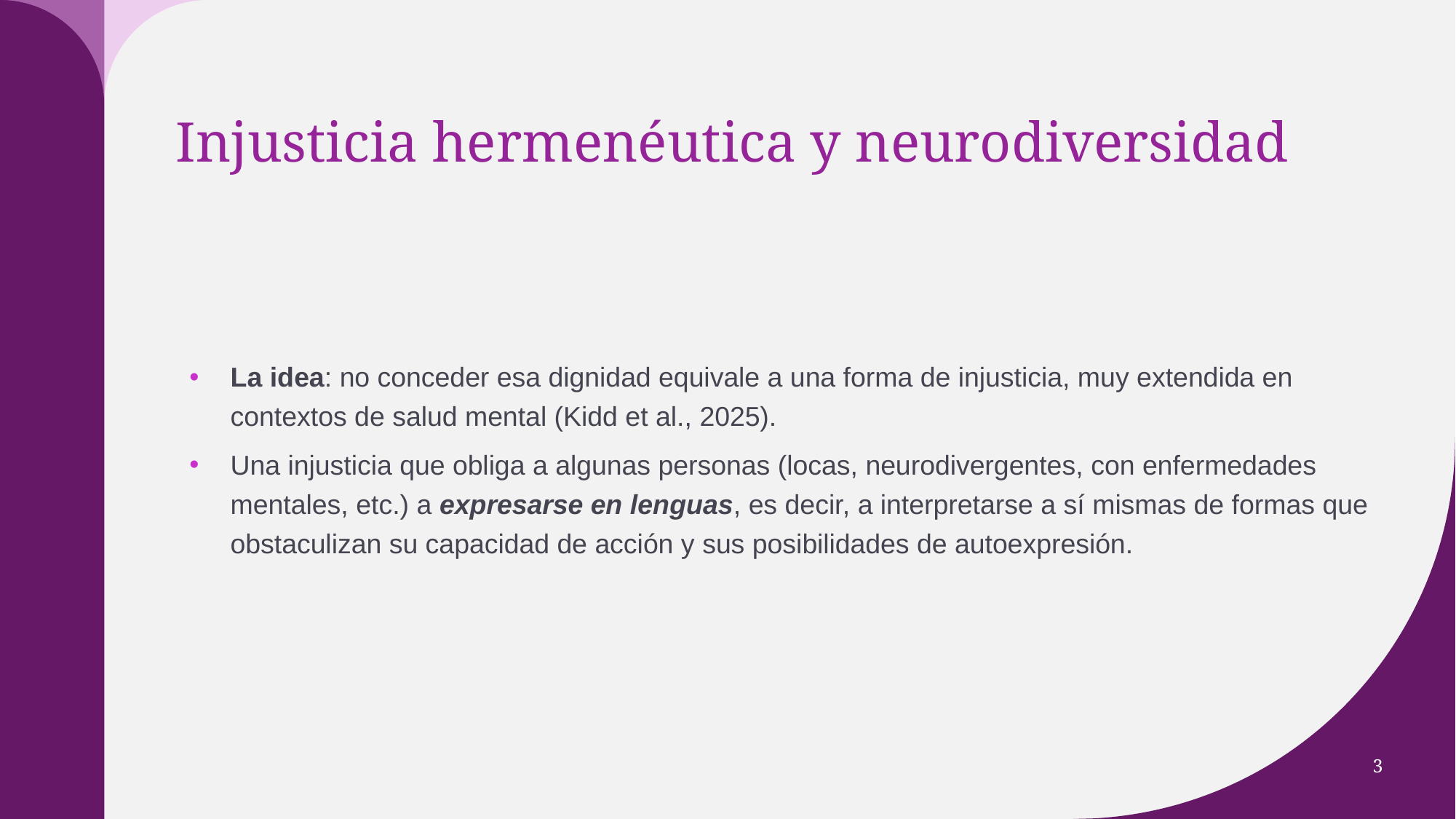

# Injusticia hermenéutica y neurodiversidad
La idea: no conceder esa dignidad equivale a una forma de injusticia, muy extendida en contextos de salud mental (Kidd et al., 2025).
Una injusticia que obliga a algunas personas (locas, neurodivergentes, con enfermedades mentales, etc.) a expresarse en lenguas, es decir, a interpretarse a sí mismas de formas que obstaculizan su capacidad de acción y sus posibilidades de autoexpresión.
3